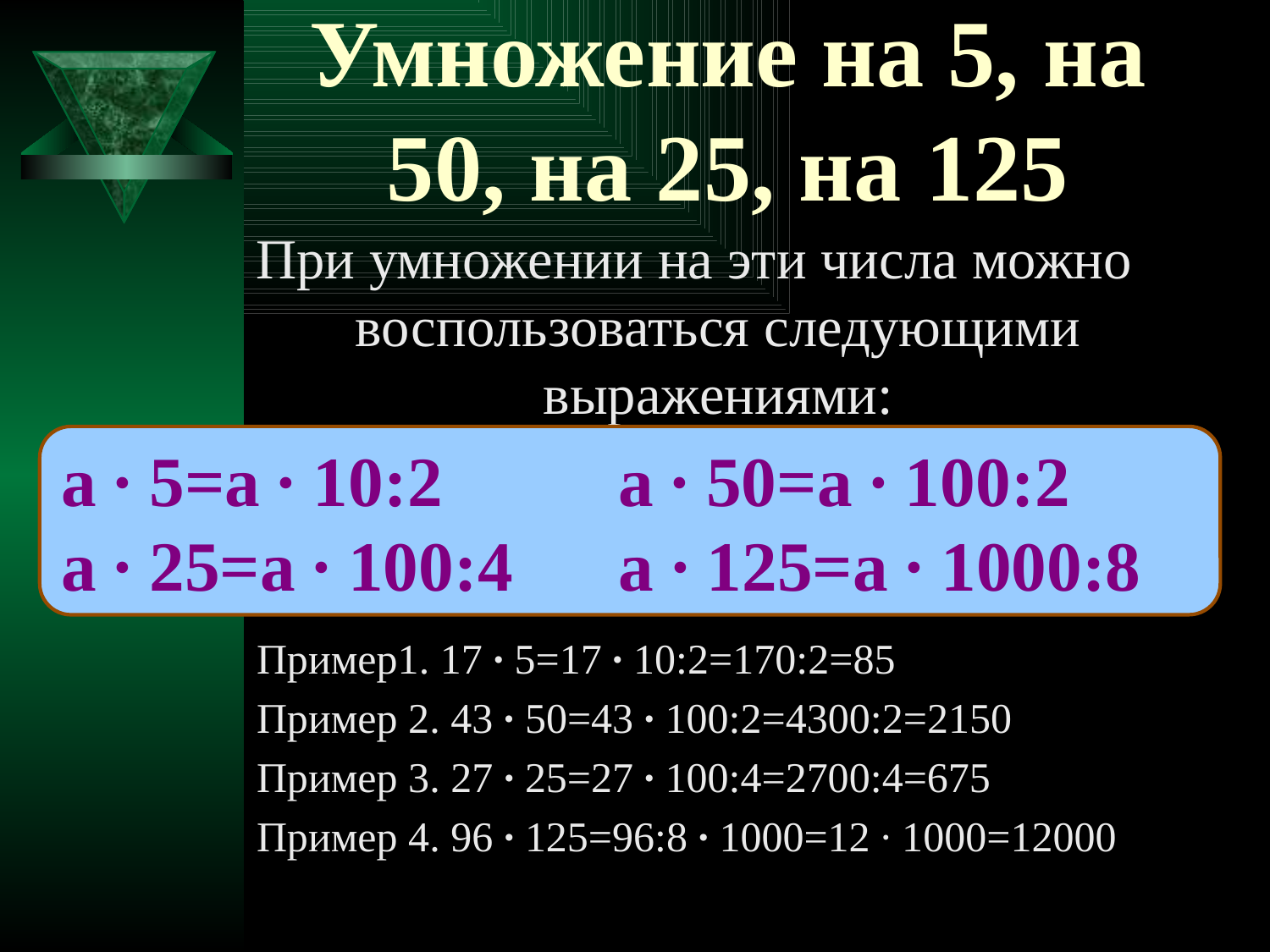

Умножение на 5, на 50, на 25, на 125
При умножении на эти числа можно воспользоваться следующими выражениями:
   a ∙ 5=a ∙ 10:2   a ∙ 50=a ∙ 100:2
 a ∙ 25=a ∙ 100:4  а ∙ 125=а ∙ 1000:8
Пример1. 17 ∙ 5=17 ∙ 10:2=170:2=85
Пример 2. 43 ∙ 50=43 ∙ 100:2=4300:2=2150
Пример 3. 27 ∙ 25=27 ∙ 100:4=2700:4=675
Пример 4. 96 ∙ 125=96:8 ∙ 1000=12 ∙ 1000=12000
a ∙ 5=a ∙ 10:2          a ∙ 50=a ∙ 100:2
a ∙ 25=a ∙ 100:4      а ∙ 125=а ∙ 1000:8